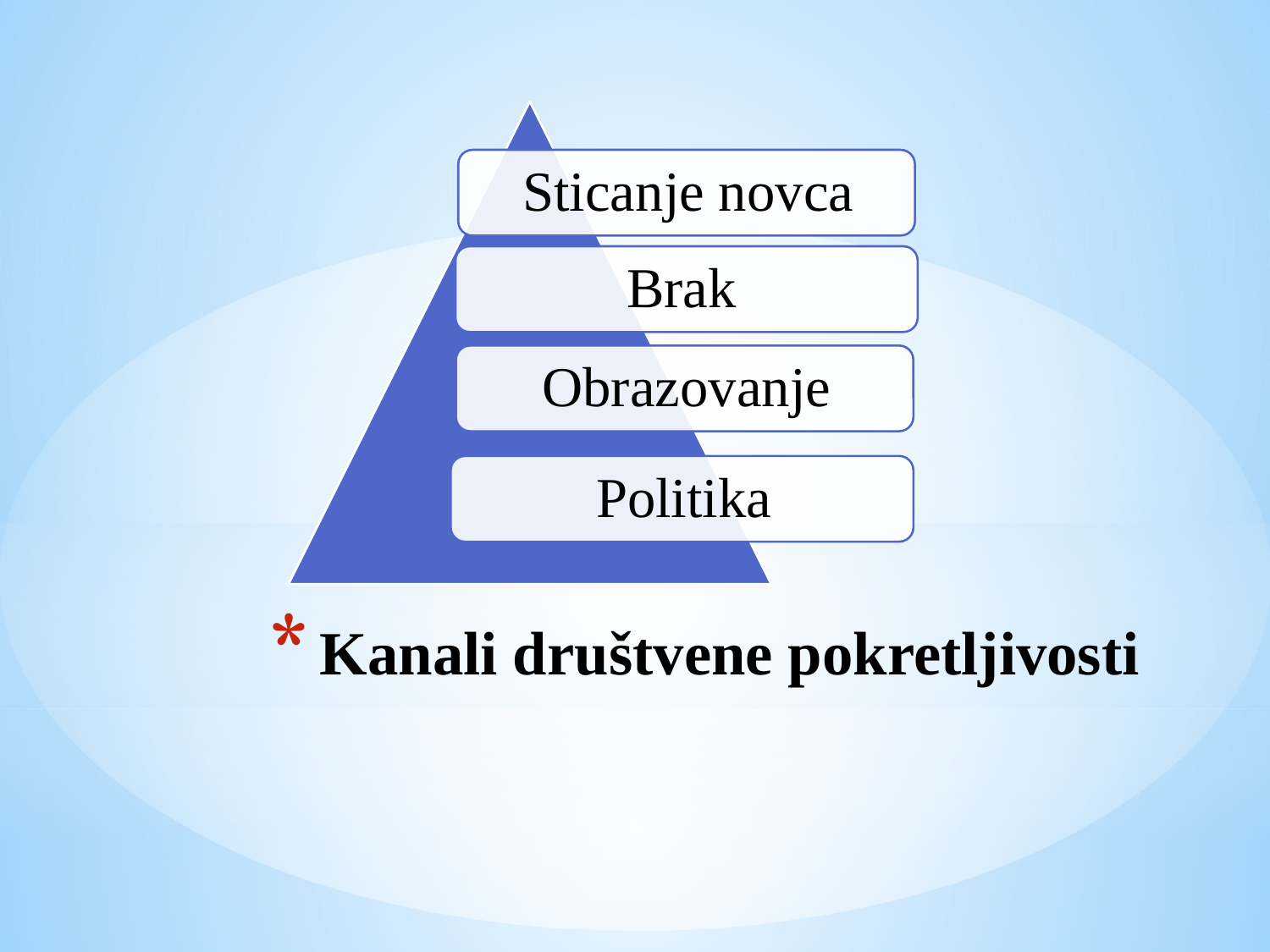

Sticanje novca
Brak
Obrazovanje
Politika
# Kanali društvene pokretljivosti